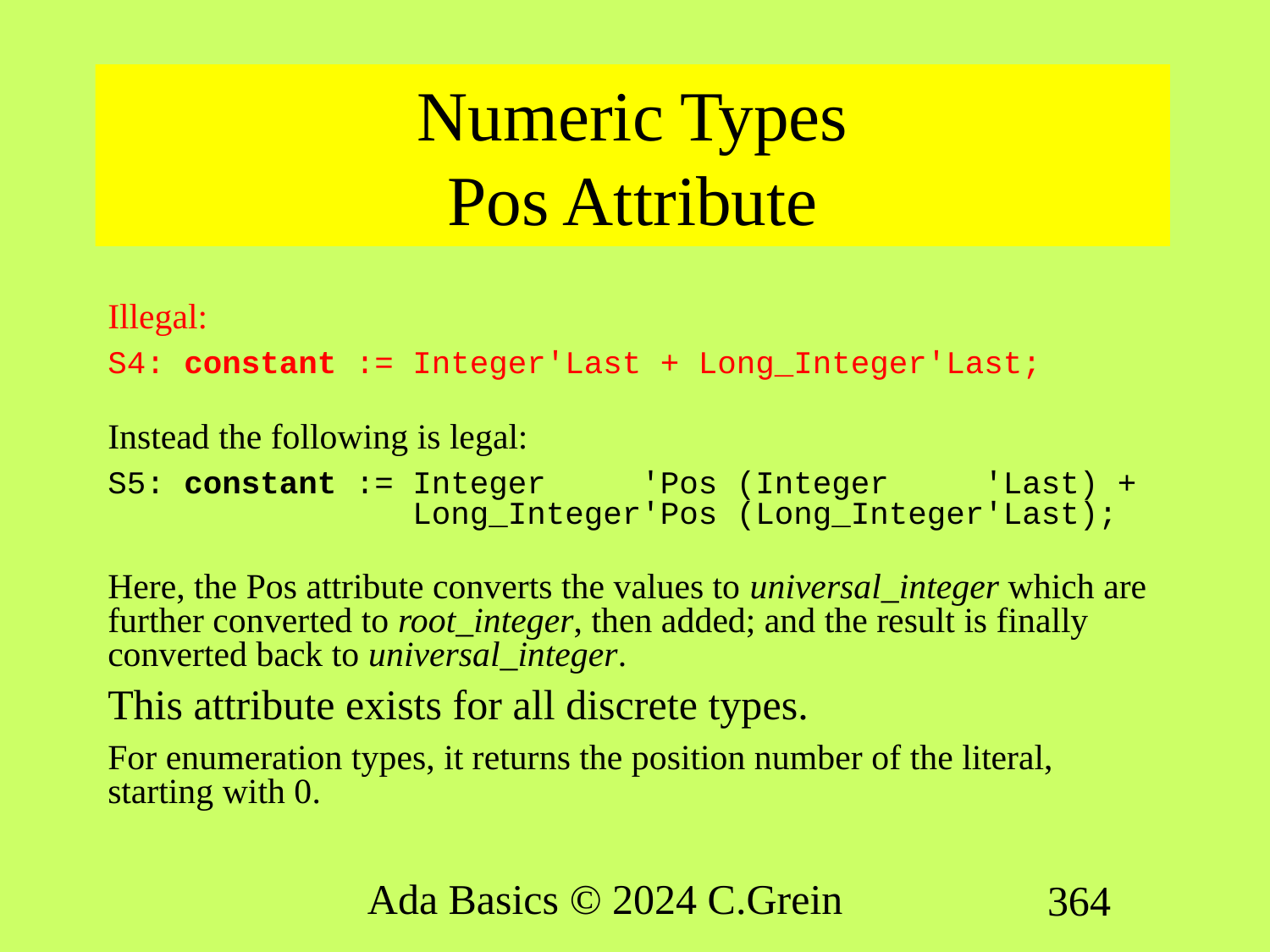

# Numeric Types Pos Attribute
Illegal:
S4: constant := Integer'Last + Long_Integer'Last;

Instead the following is legal:
S5: constant := Integer     'Pos (Integer     'Last) +
                Long_Integer'Pos (Long_Integer'Last);

Here, the Pos attribute converts the values to universal_integer which are further converted to root_integer, then added; and the result is finally converted back to universal_integer.
This attribute exists for all discrete types.
For enumeration types, it returns the position number of the literal, starting with 0.

Ada Basics © 2024 C.Grein
364